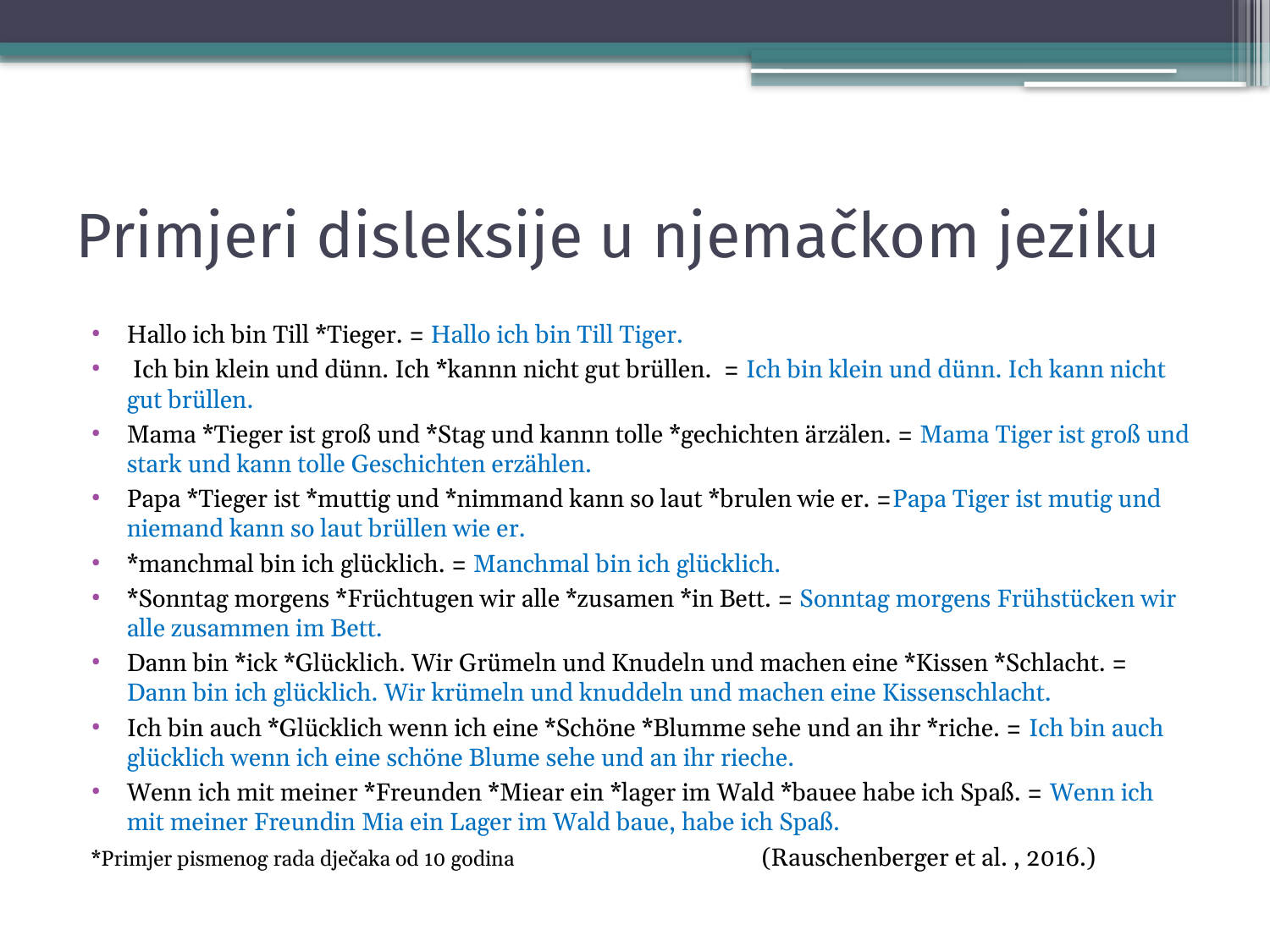

# Primjeri disleksije u njemačkom jeziku
Hallo ich bin Till *Tieger. = Hallo ich bin Till Tiger.
 Ich bin klein und dünn. Ich *kannn nicht gut brüllen.  = Ich bin klein und dünn. Ich kann nicht gut brüllen.
Mama *Tieger ist groß und *Stag und kannn tolle *gechichten ärzälen. = Mama Tiger ist groß und stark und kann tolle Geschichten erzählen.
Papa *Tieger ist *muttig und *nimmand kann so laut *brulen wie er. =Papa Tiger ist mutig und niemand kann so laut brüllen wie er.
*manchmal bin ich glücklich. = Manchmal bin ich glücklich.
*Sonntag morgens *Früchtugen wir alle *zusamen *in Bett. = Sonntag morgens Frühstücken wir alle zusammen im Bett.
Dann bin *ick *Glücklich. Wir Grümeln und Knudeln und machen eine *Kissen *Schlacht. = Dann bin ich glücklich. Wir krümeln und knuddeln und machen eine Kissenschlacht.
Ich bin auch *Glücklich wenn ich eine *Schöne *Blumme sehe und an ihr *riche. = Ich bin auch glücklich wenn ich eine schöne Blume sehe und an ihr rieche.
Wenn ich mit meiner *Freunden *Miear ein *lager im Wald *bauee habe ich Spaß. = Wenn ich mit meiner Freundin Mia ein Lager im Wald baue, habe ich Spaß.
*Primjer pismenog rada dječaka od 10 godina 		(Rauschenberger et al. , 2016.)